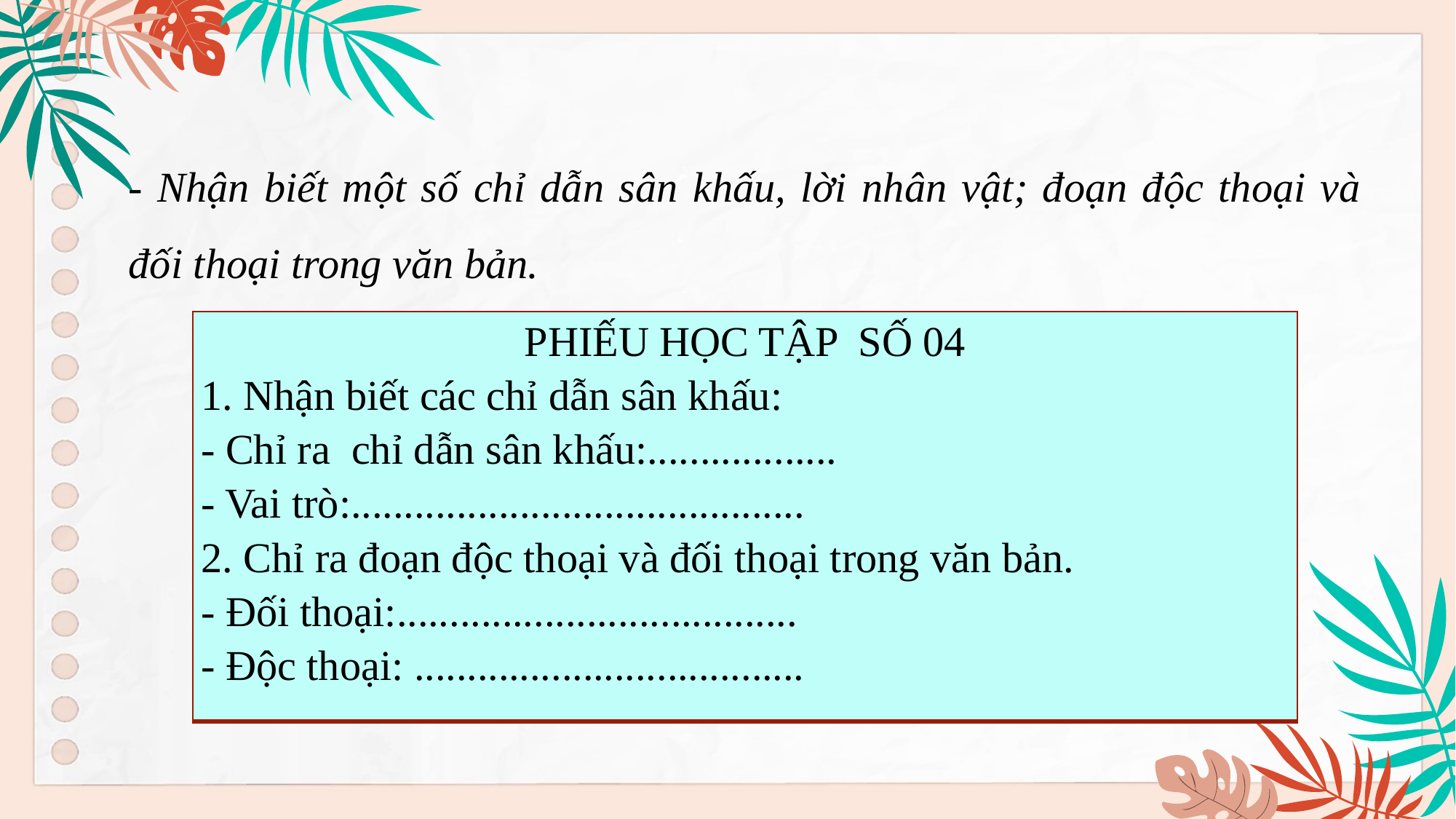

- Nhận biết một số chỉ dẫn sân khấu, lời nhân vật; đoạn độc thoại và đối thoại trong văn bản.
| PHIẾU HỌC TẬP SỐ 04 1. Nhận biết các chỉ dẫn sân khấu: - Chỉ ra chỉ dẫn sân khấu:.................. - Vai trò:........................................... 2. Chỉ ra đoạn độc thoại và đối thoại trong văn bản. - Đối thoại:...................................... - Độc thoại: ..................................... |
| --- |